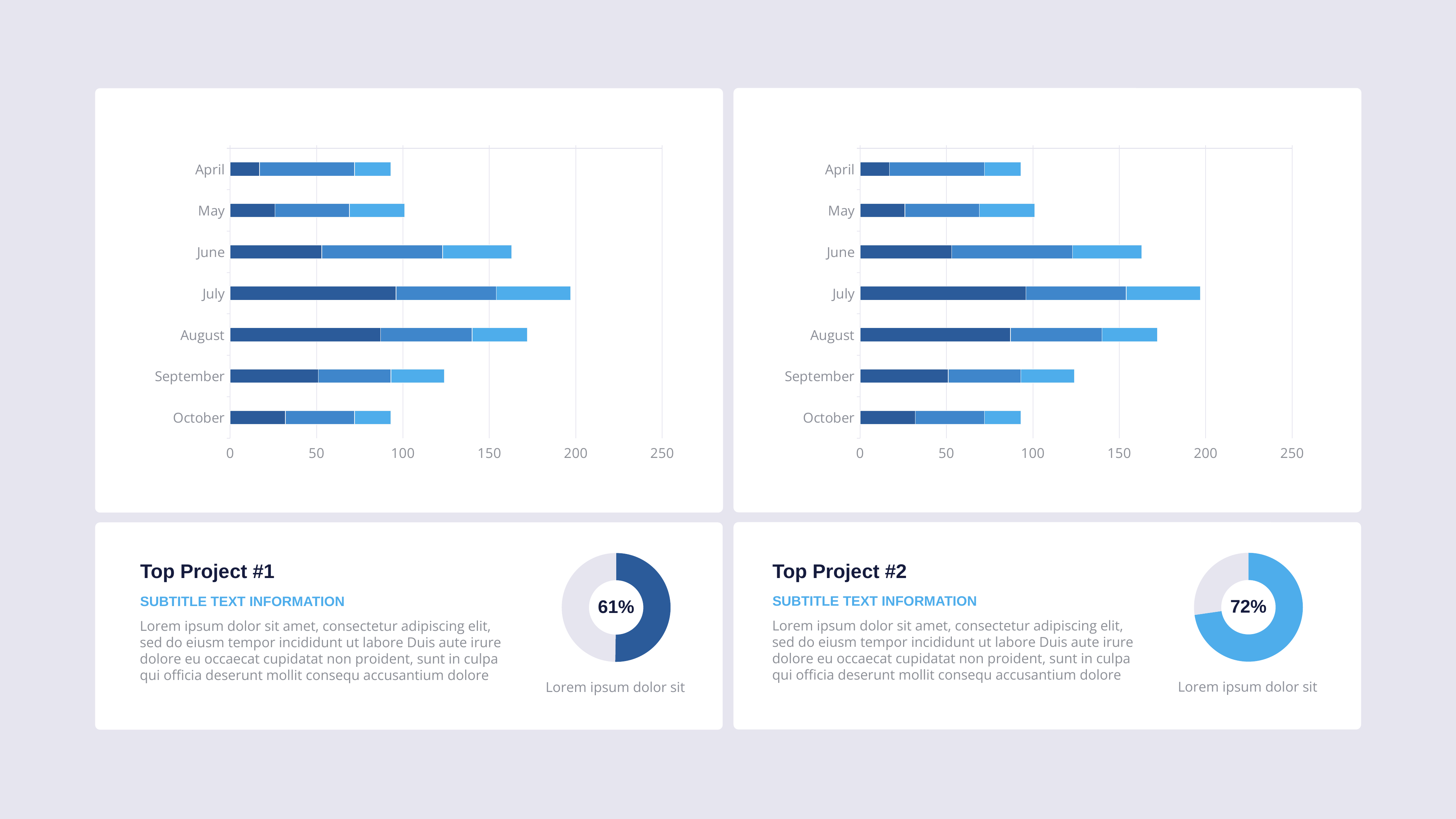

### Chart

| Category | Category 1 | Category 2 | Category 3 |
|---|---|---|---|
| April | 17.0 | 55.0 | 21.0 |
| May | 26.0 | 43.0 | 32.0 |
| June | 53.0 | 70.0 | 40.0 |
| July | 96.0 | 58.0 | 43.0 |
| August | 87.0 | 53.0 | 32.0 |
| September | 51.0 | 42.0 | 31.0 |
| October | 32.0 | 40.0 | 21.0 |

### Chart

| Category | Category 1 | Category 2 | Category 3 |
|---|---|---|---|
| April | 17.0 | 55.0 | 21.0 |
| May | 26.0 | 43.0 | 32.0 |
| June | 53.0 | 70.0 | 40.0 |
| July | 96.0 | 58.0 | 43.0 |
| August | 87.0 | 53.0 | 32.0 |
| September | 51.0 | 42.0 | 31.0 |
| October | 32.0 | 40.0 | 21.0 |

### Chart

| Category | Category |
|---|---|
| April | 80.0 |
| July | 30.0 |
72%
Top Project #2
Subtitle text information
Lorem ipsum dolor sit amet, consectetur adipiscing elit, sed do eiusm tempor incididunt ut labore Duis aute irure dolore eu occaecat cupidatat non proident, sunt in culpa qui officia deserunt mollit consequ accusantium dolore
Lorem ipsum dolor sit

### Chart

| Category | Category |
|---|---|
| April | 91.0 |
| July | 90.0 |
61%
Top Project #1
Subtitle text information
Lorem ipsum dolor sit amet, consectetur adipiscing elit, sed do eiusm tempor incididunt ut labore Duis aute irure dolore eu occaecat cupidatat non proident, sunt in culpa qui officia deserunt mollit consequ accusantium dolore
Lorem ipsum dolor sit